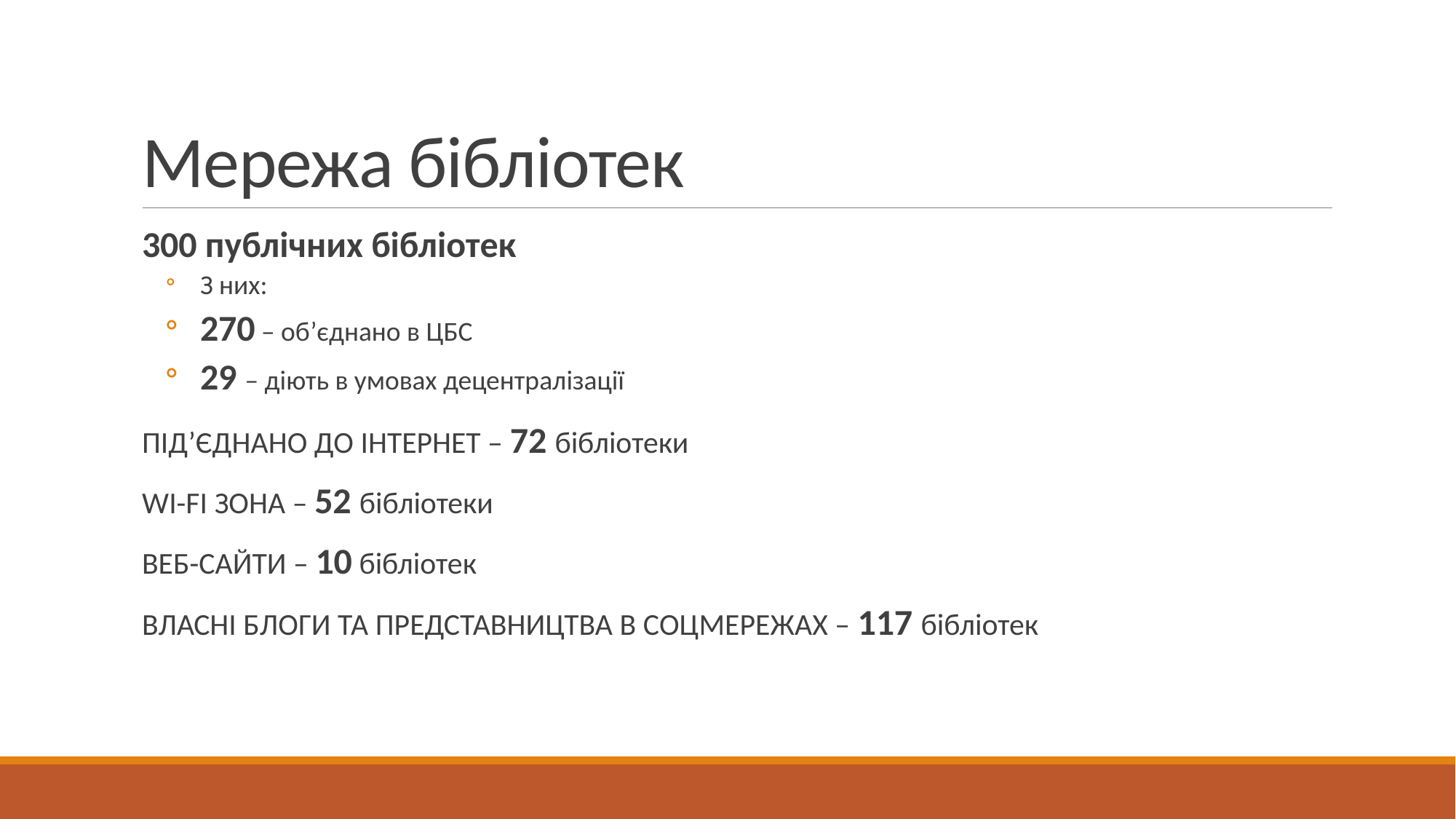

# Мережа бібліотек
300 публічних бібліотек
З них:
270 – об’єднано в ЦБС
29 – діють в умовах децентралізації
ПІД’ЄДНАНО ДО ІНТЕРНЕТ – 72 бібліотеки
WI-FI ЗОНА – 52 бібліотеки
ВЕБ-САЙТИ – 10 бібліотек
ВЛАСНІ БЛОГИ ТА ПРЕДСТАВНИЦТВА В СОЦМЕРЕЖАХ – 117 бібліотек